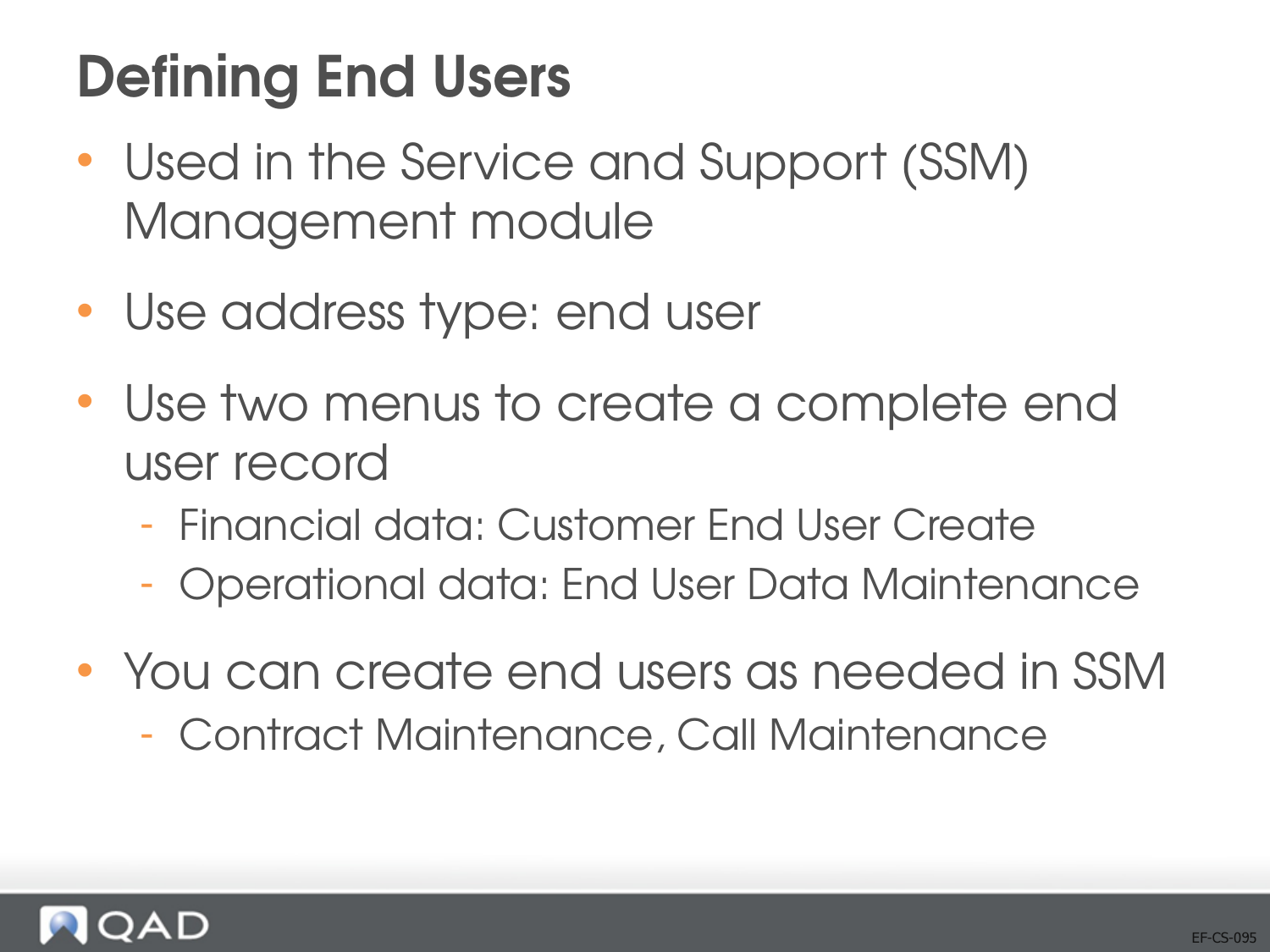

# Defining End Users
Used in the Service and Support (SSM) Management module
Use address type: end user
Use two menus to create a complete end user record
Financial data: Customer End User Create
Operational data: End User Data Maintenance
You can create end users as needed in SSM
Contract Maintenance, Call Maintenance

EF-CS-095